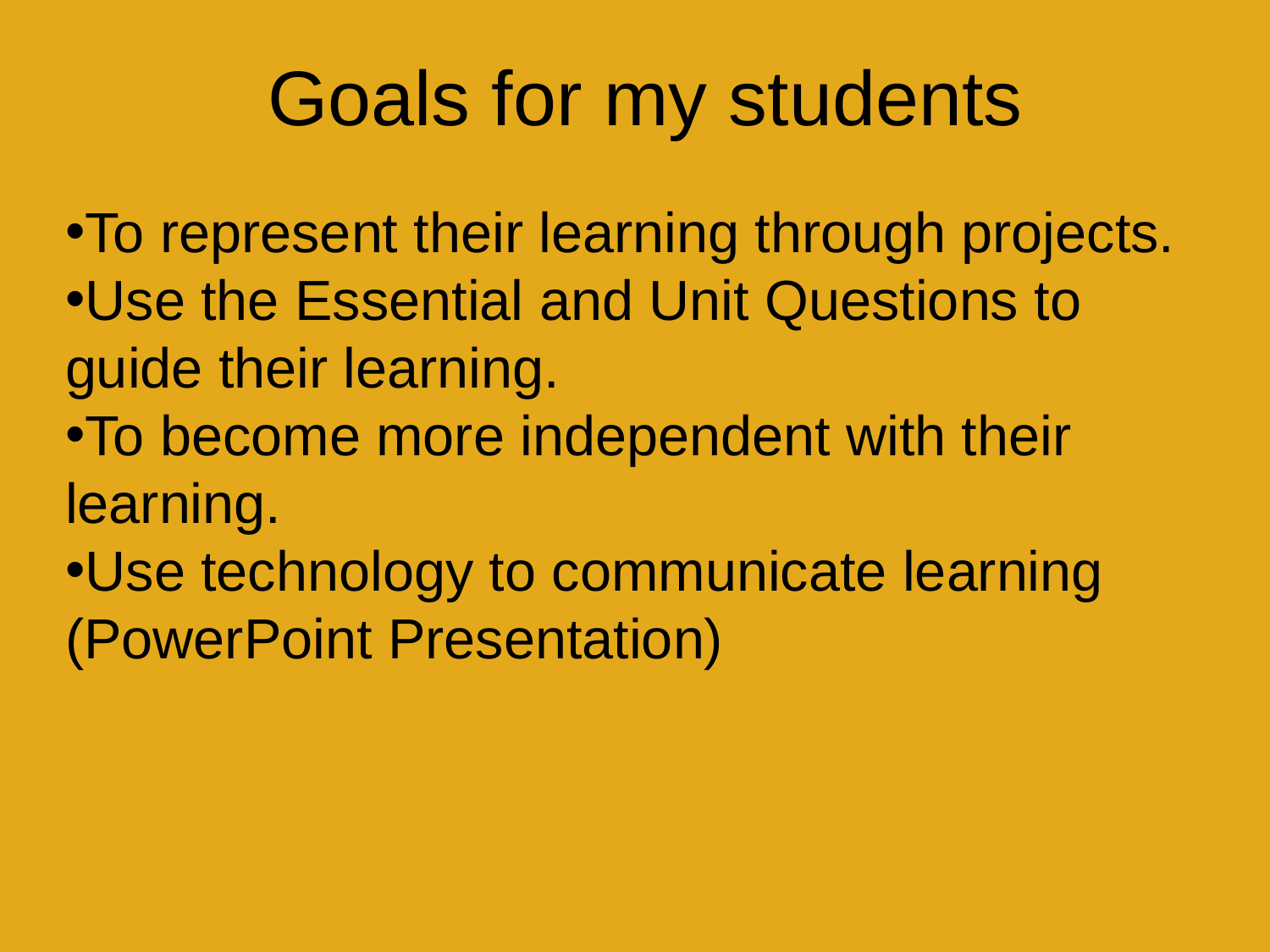

Goals for my students
To represent their learning through projects.
Use the Essential and Unit Questions to guide their learning.
To become more independent with their learning.
Use technology to communicate learning (PowerPoint Presentation)